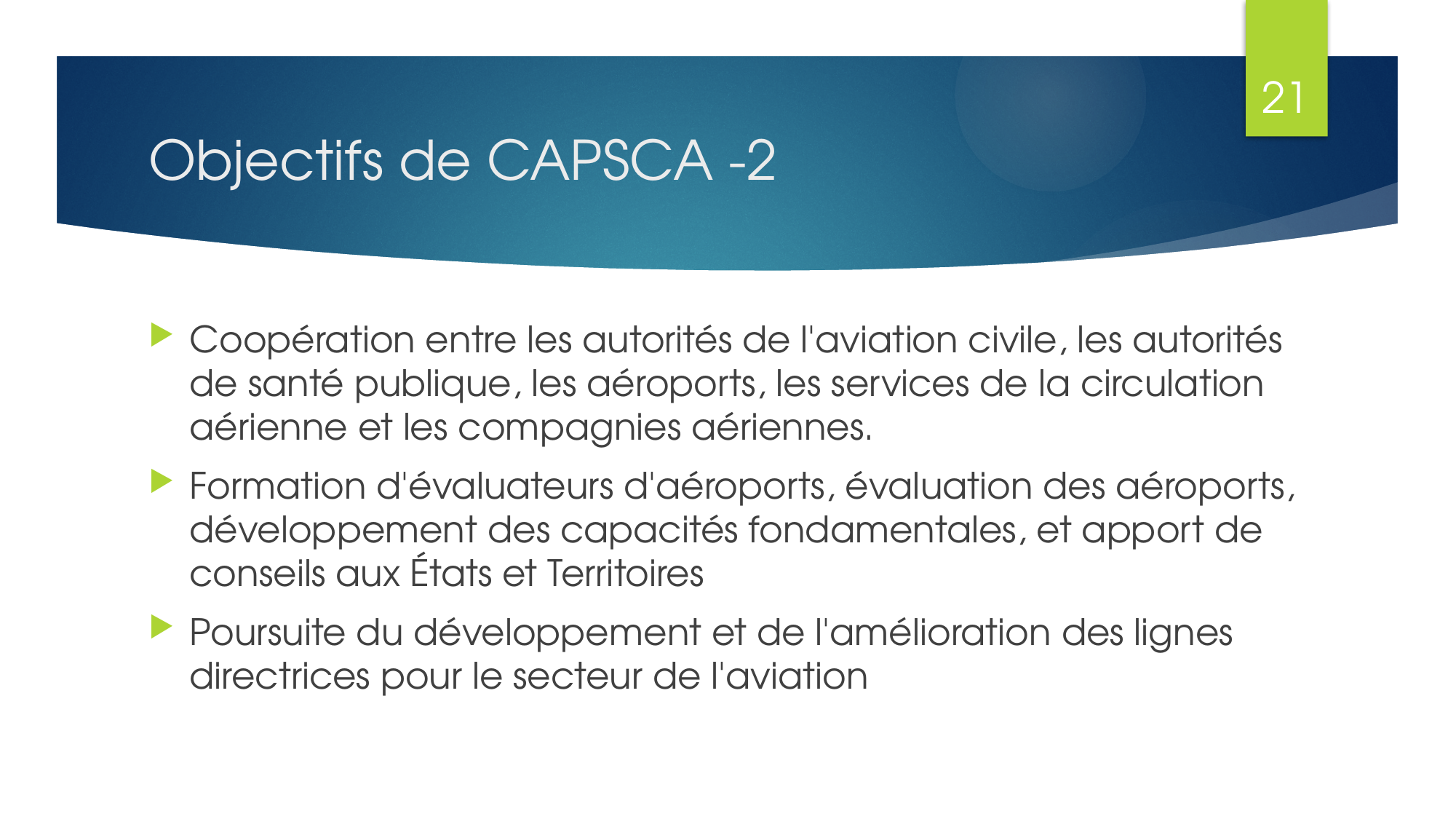

21
# Objectifs de CAPSCA -2
Coopération entre les autorités de l'aviation civile, les autorités de santé publique, les aéroports, les services de la circulation aérienne et les compagnies aériennes.
Formation d'évaluateurs d'aéroports, évaluation des aéroports, développement des capacités fondamentales, et apport de conseils aux États et Territoires
Poursuite du développement et de l'amélioration des lignes directrices pour le secteur de l'aviation